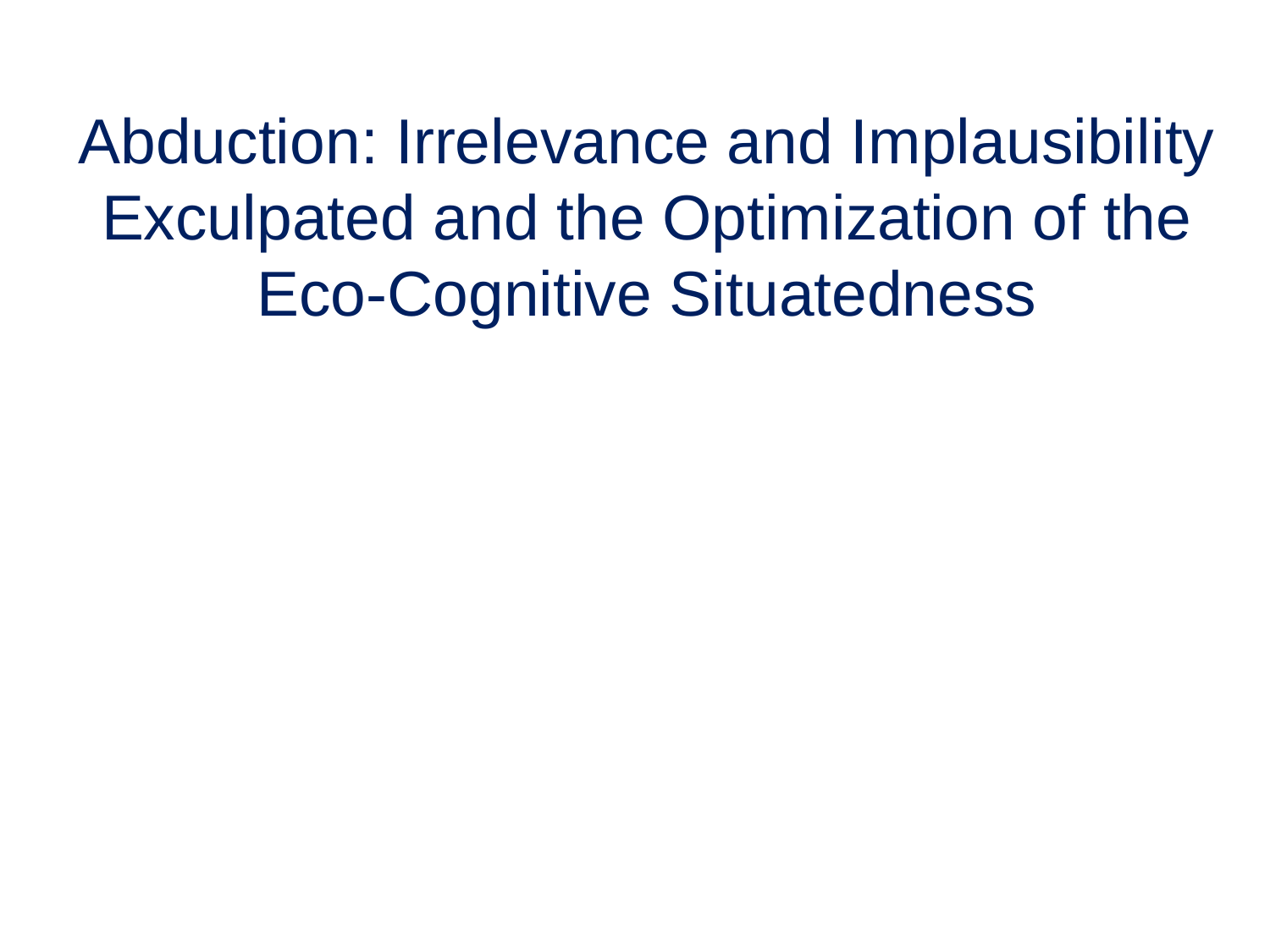

Abduction: Irrelevance and Implausibility Exculpated and the Optimization of the Eco-Cognitive Situatedness